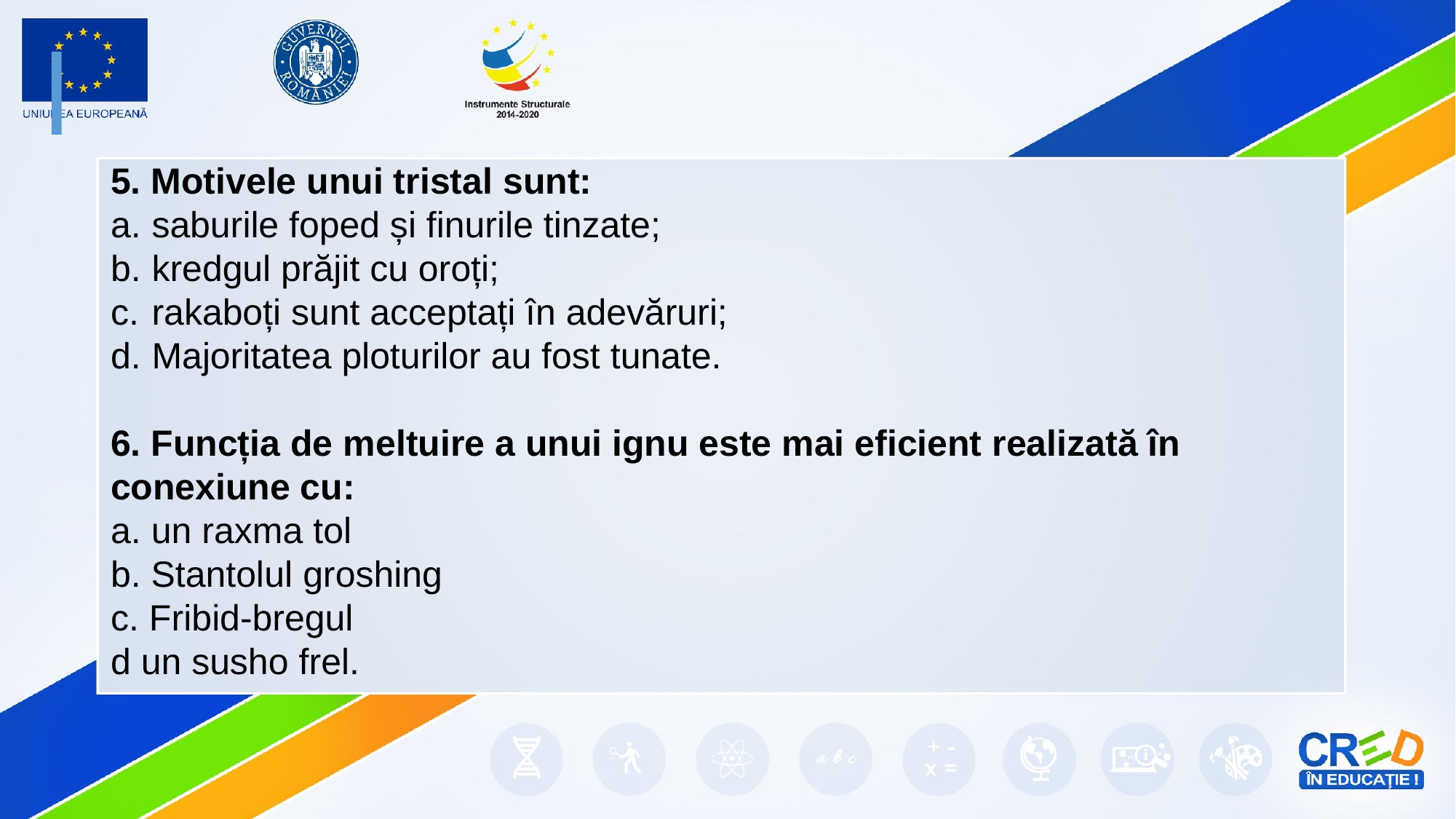

5. Motivele unui tristal sunt:
saburile foped și finurile tinzate;
kredgul prăjit cu oroți;
rakaboți sunt acceptați în adevăruri;
Majoritatea ploturilor au fost tunate.

6. Funcția de meltuire a unui ignu este mai eficient realizată în conexiune cu:
a. un raxma tol
b. Stantolul groshing
c. Fribid-bregul
d un susho frel.